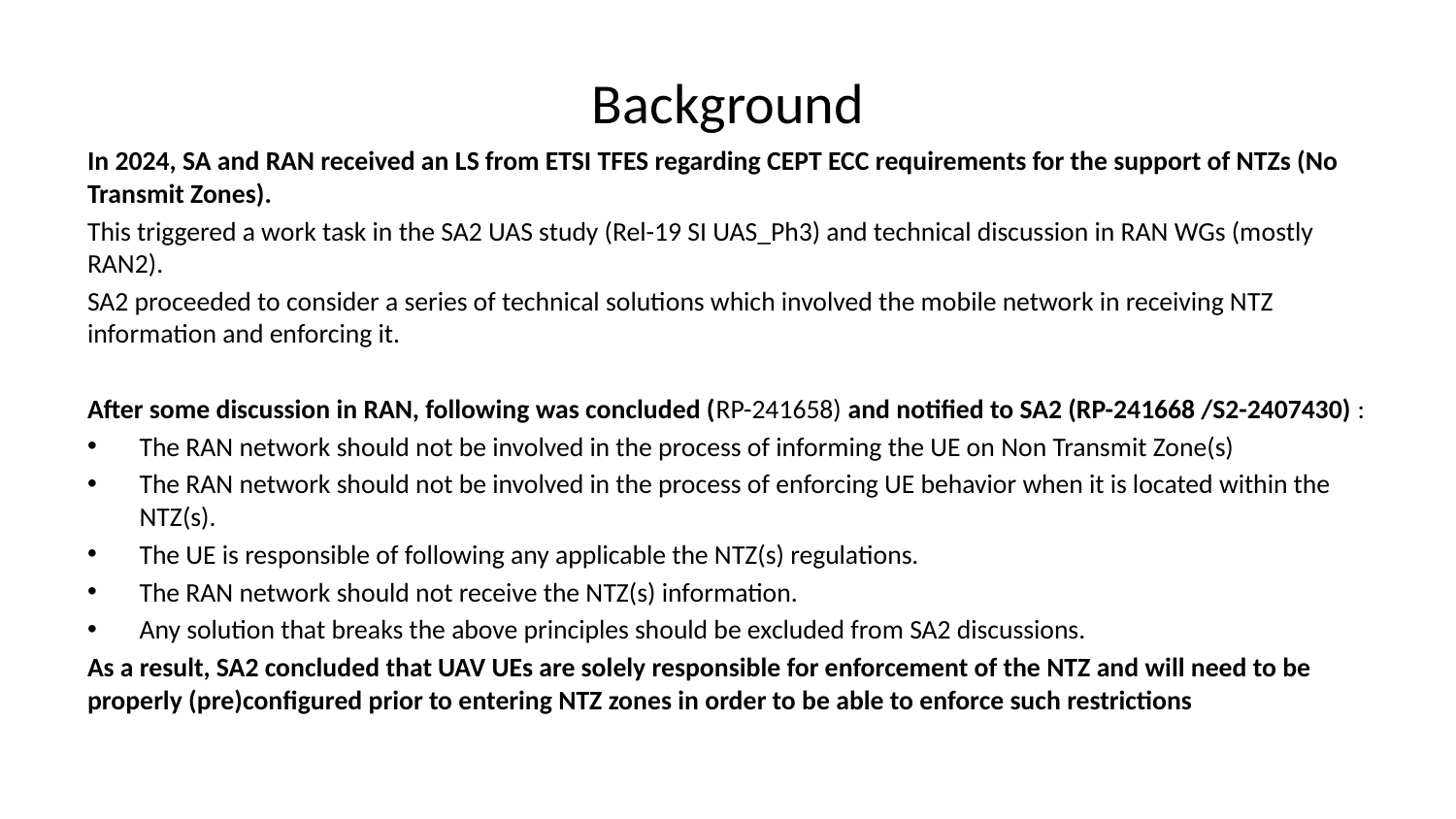

# Background
In 2024, SA and RAN received an LS from ETSI TFES regarding CEPT ECC requirements for the support of NTZs (No Transmit Zones).
This triggered a work task in the SA2 UAS study (Rel-19 SI UAS_Ph3) and technical discussion in RAN WGs (mostly RAN2).
SA2 proceeded to consider a series of technical solutions which involved the mobile network in receiving NTZ information and enforcing it.

After some discussion in RAN, following was concluded (RP-241658) and notified to SA2 (RP-241668 /S2-2407430) :
The RAN network should not be involved in the process of informing the UE on Non Transmit Zone(s)
The RAN network should not be involved in the process of enforcing UE behavior when it is located within the NTZ(s).
The UE is responsible of following any applicable the NTZ(s) regulations.
The RAN network should not receive the NTZ(s) information.
Any solution that breaks the above principles should be excluded from SA2 discussions.
As a result, SA2 concluded that UAV UEs are solely responsible for enforcement of the NTZ and will need to be properly (pre)configured prior to entering NTZ zones in order to be able to enforce such restrictions